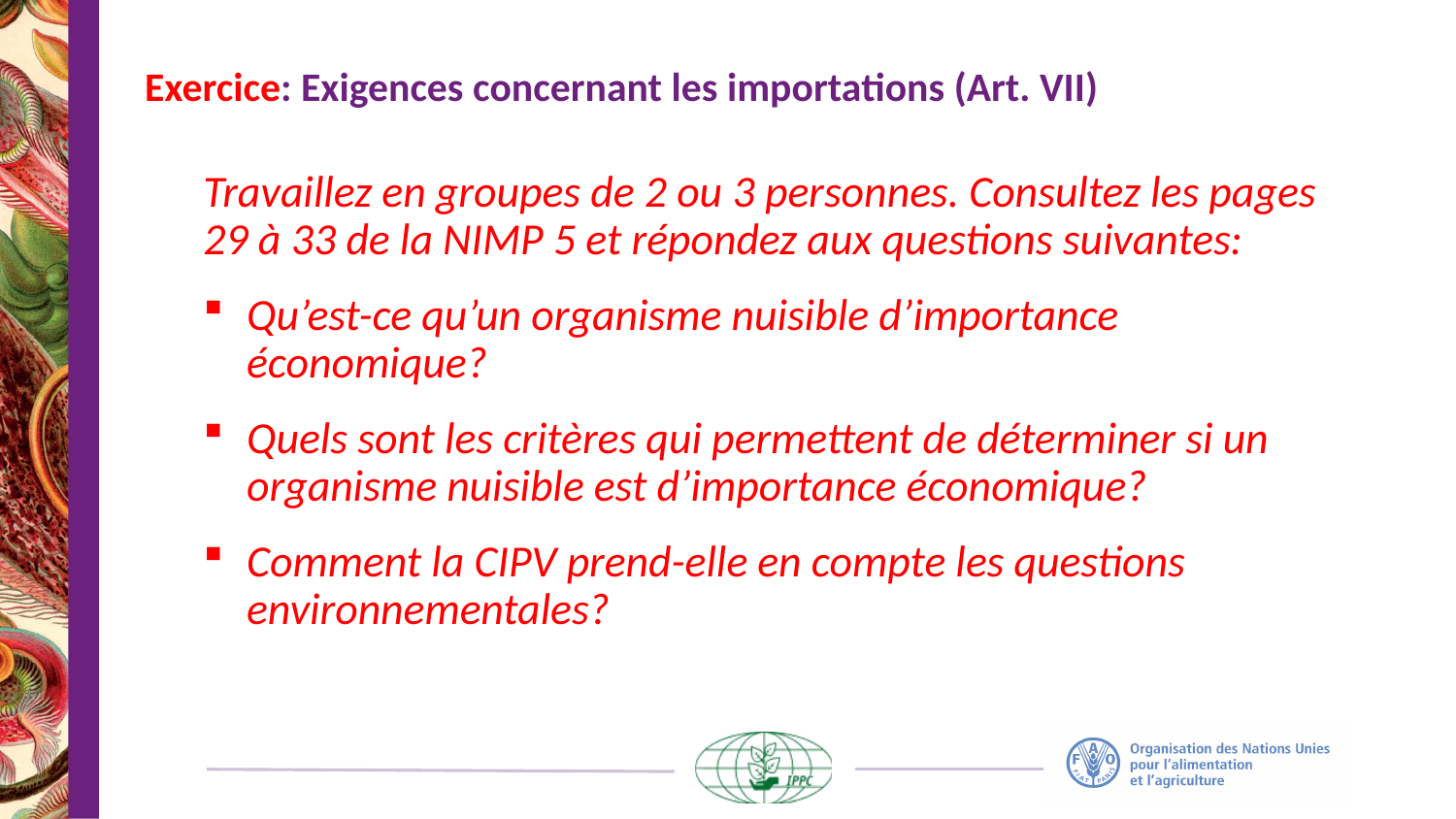

# Exercice: Exigences concernant les importations (Art. VII)
Travaillez en groupes de 2 ou 3 personnes. Consultez les pages 29 à 33 de la NIMP 5 et répondez aux questions suivantes:
Qu’est-ce qu’un organisme nuisible d’importance économique?
Quels sont les critères qui permettent de déterminer si un organisme nuisible est d’importance économique?
Comment la CIPV prend-elle en compte les questions environnementales?